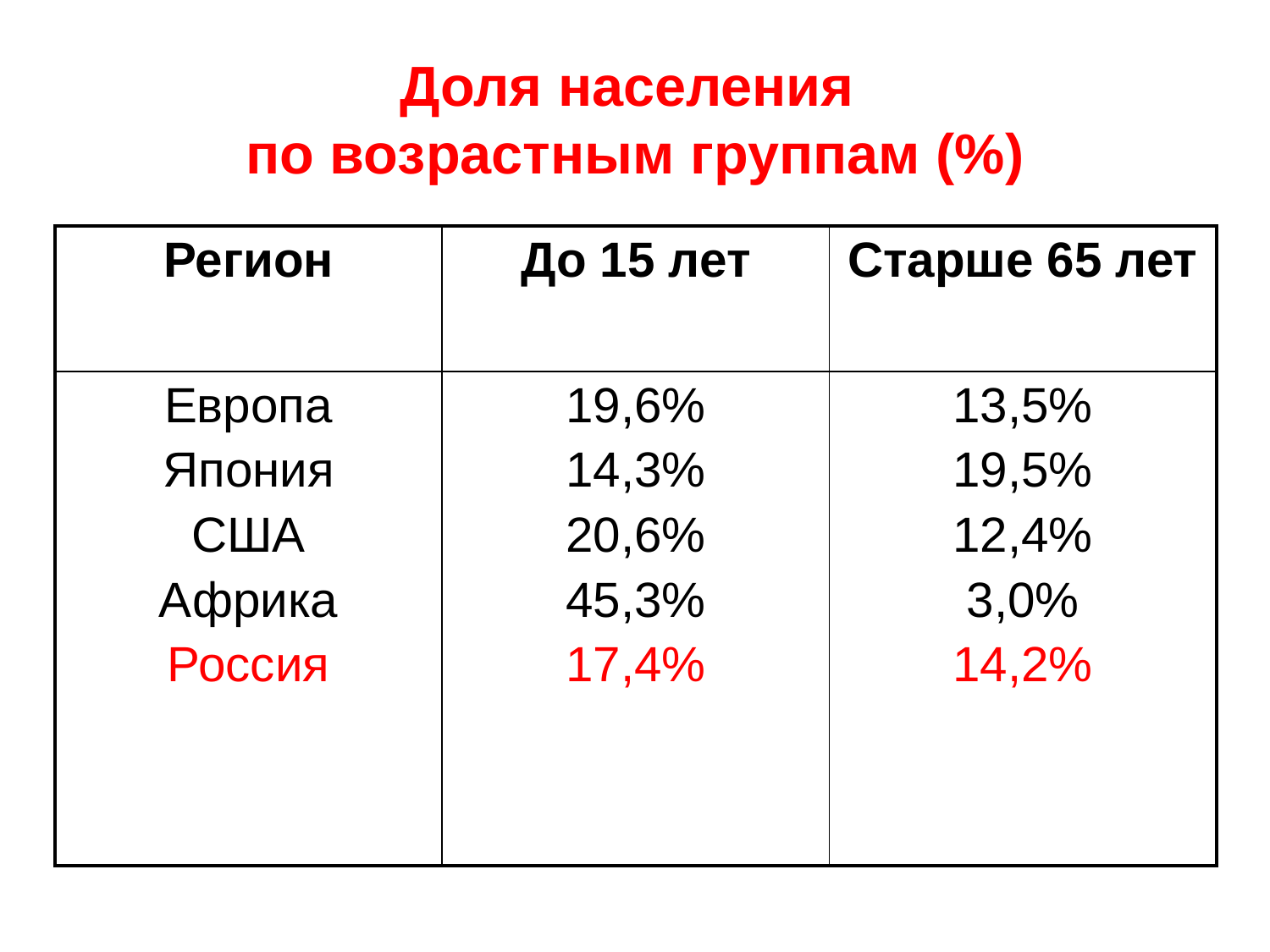

# Доля населения по возрастным группам (%)

| Регион | До 15 лет | Старше 65 лет |
| --- | --- | --- |
| Европа Япония США Африка Россия | 19,6% 14,3% 20,6% 45,3% 17,4% | 13,5% 19,5% 12,4% 3,0% 14,2% |